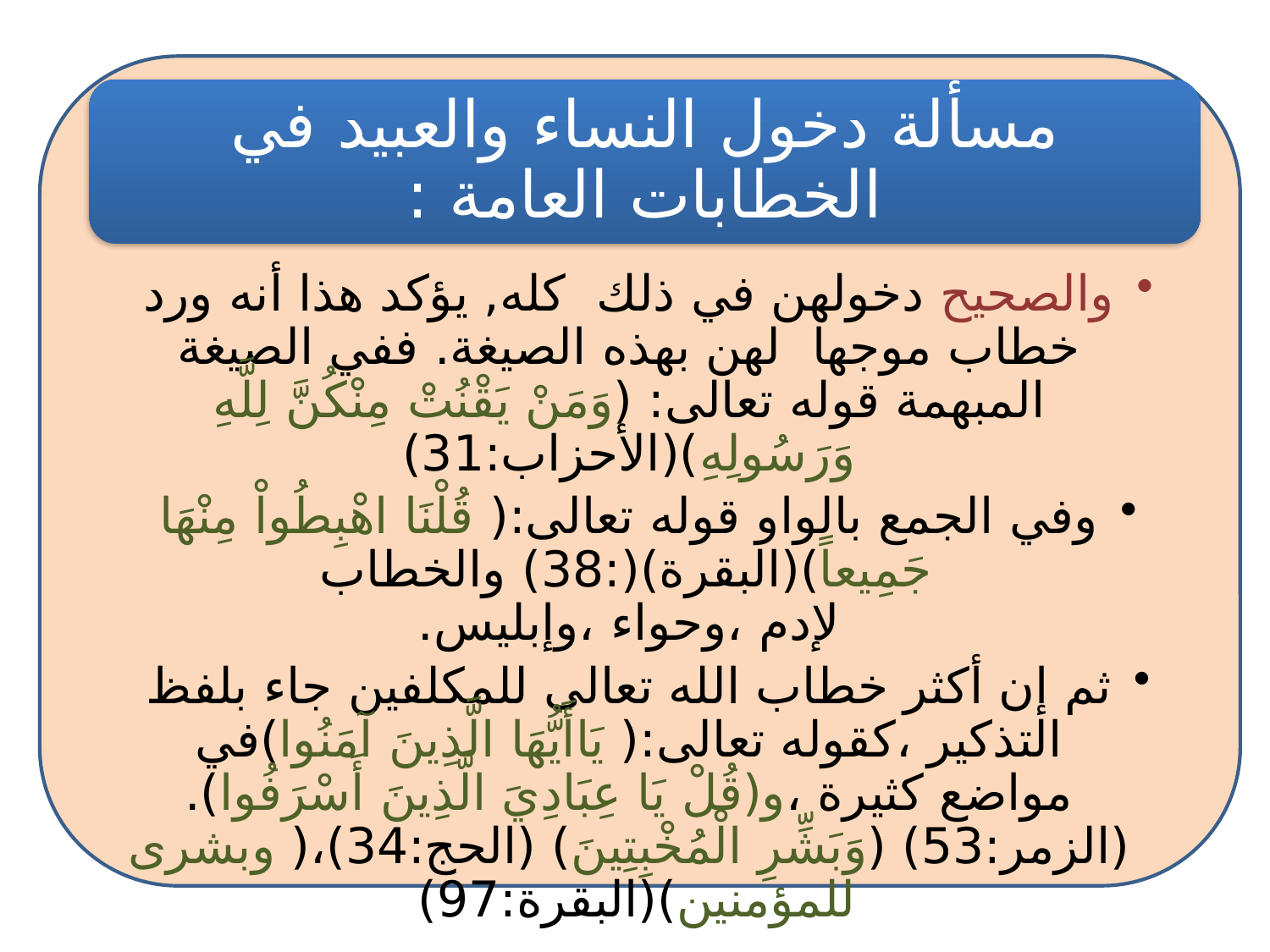

مسألة دخول النساء والعبيد في الخطابات العامة :
والصحيح دخولهن في ذلك  كله, يؤكد هذا أنه ورد خطاب موجها  لهن بهذه الصيغة. ففي الصيغة المبهمة قوله تعالى: (وَمَنْ يَقْنُتْ مِنْكُنَّ لِلَّهِ وَرَسُولِهِ)(الأحزاب:31)
وفي الجمع بالواو قوله تعالى:( قُلْنَا اهْبِطُواْ مِنْهَا جَمِيعاً)(البقرة)(:38) والخطاب لإدم ،وحواء ،وإبليس.
ثم إن أكثر خطاب الله تعالى للمكلفين جاء بلفظ التذكير ،كقوله تعالى:( يَاأَيُّهَا الَّذِينَ آمَنُوا)في مواضع كثيرة ،و(قُلْ يَا عِبَادِيَ الَّذِينَ أَسْرَفُوا).(الزمر:53) (وَبَشِّرِ الْمُخْبِتِينَ) (الحج:34)،( وبشرى للمؤمنين)(البقرة:97)